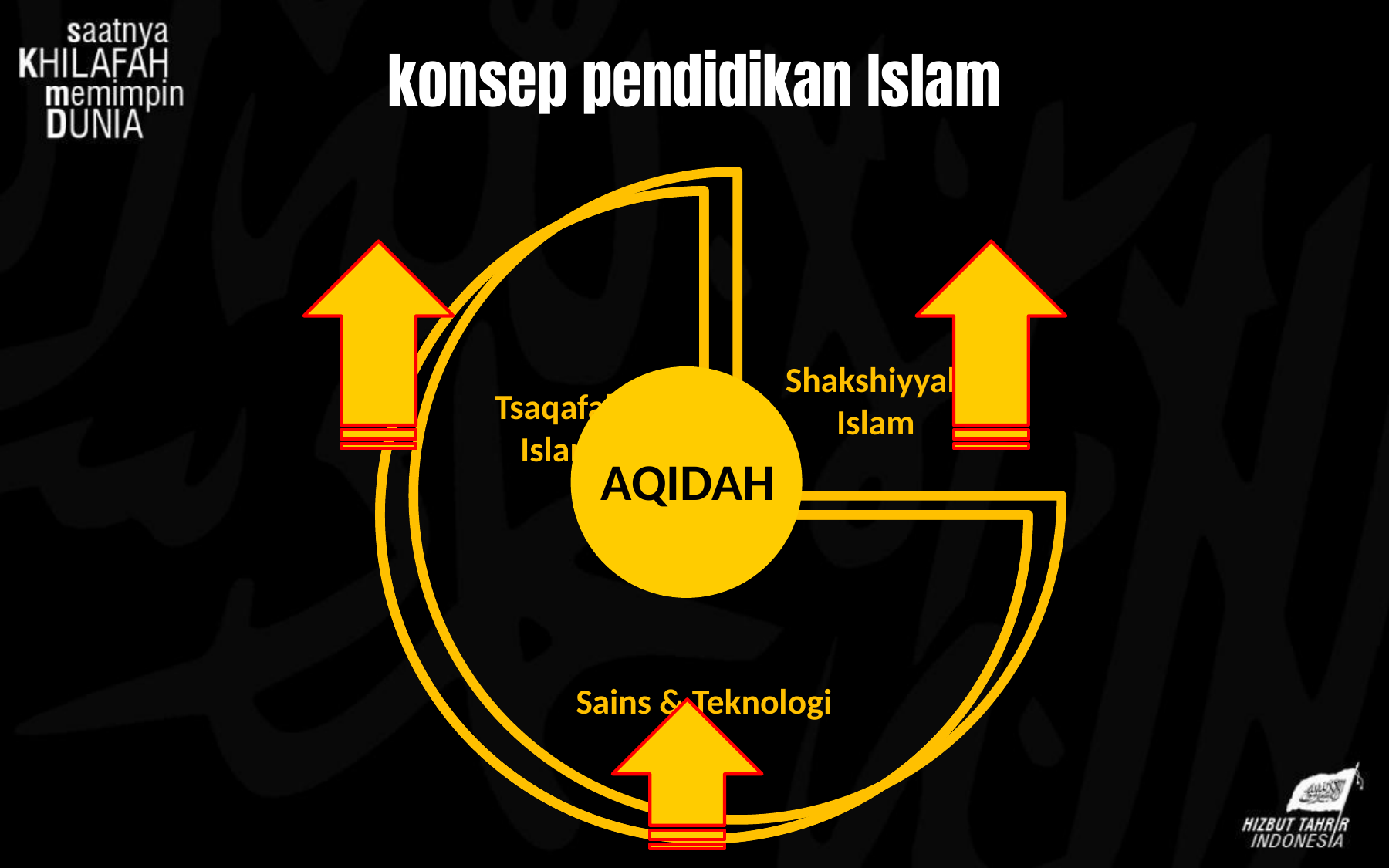

konsep pendidikan Islam
Shakshiyyah
Islam
Sains & Teknologi
Tsaqafah
Islam

AQIDAH